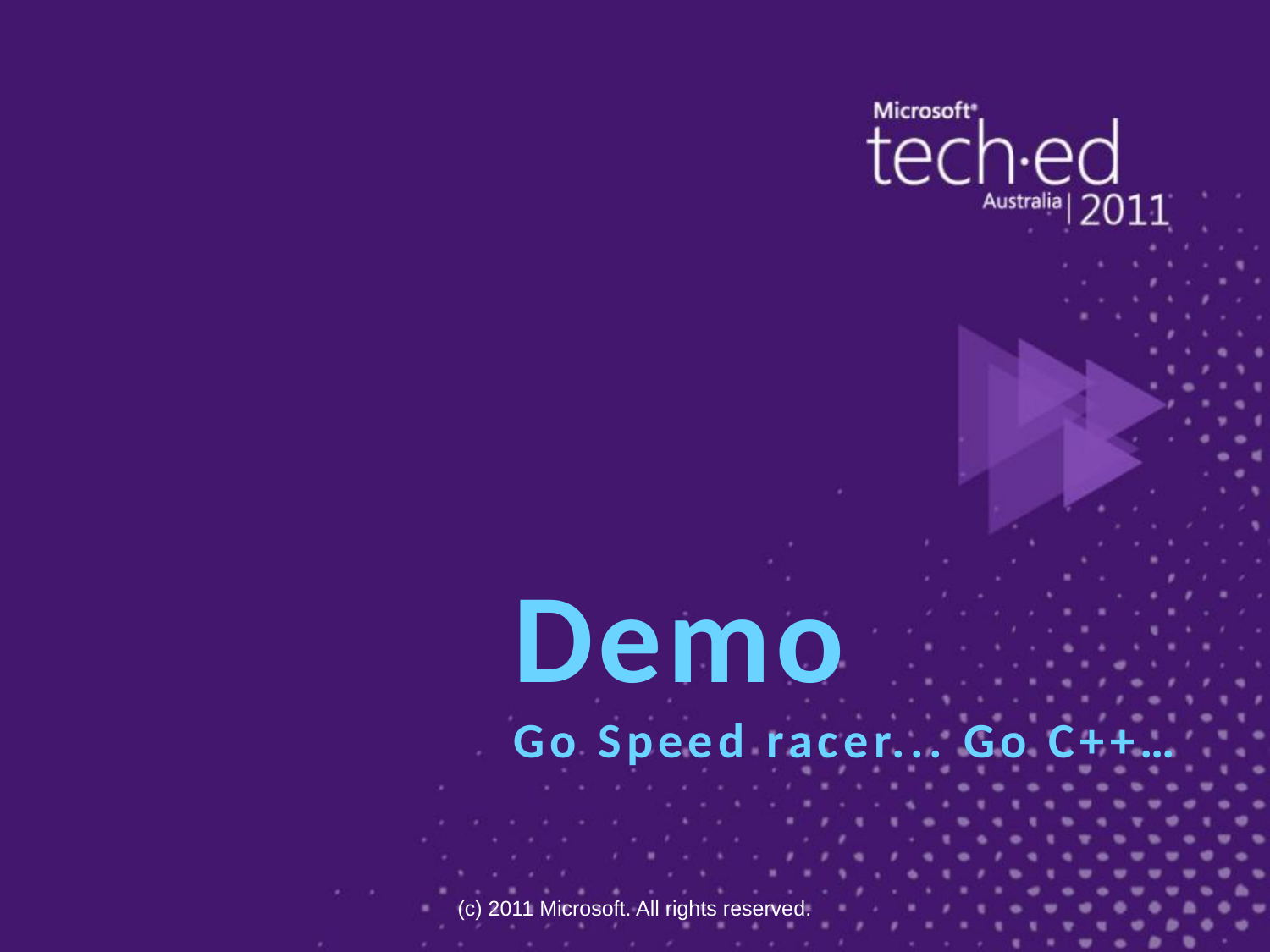

Demo
Go Speed racer... Go C++…
(c) 2011 Microsoft. All rights reserved.